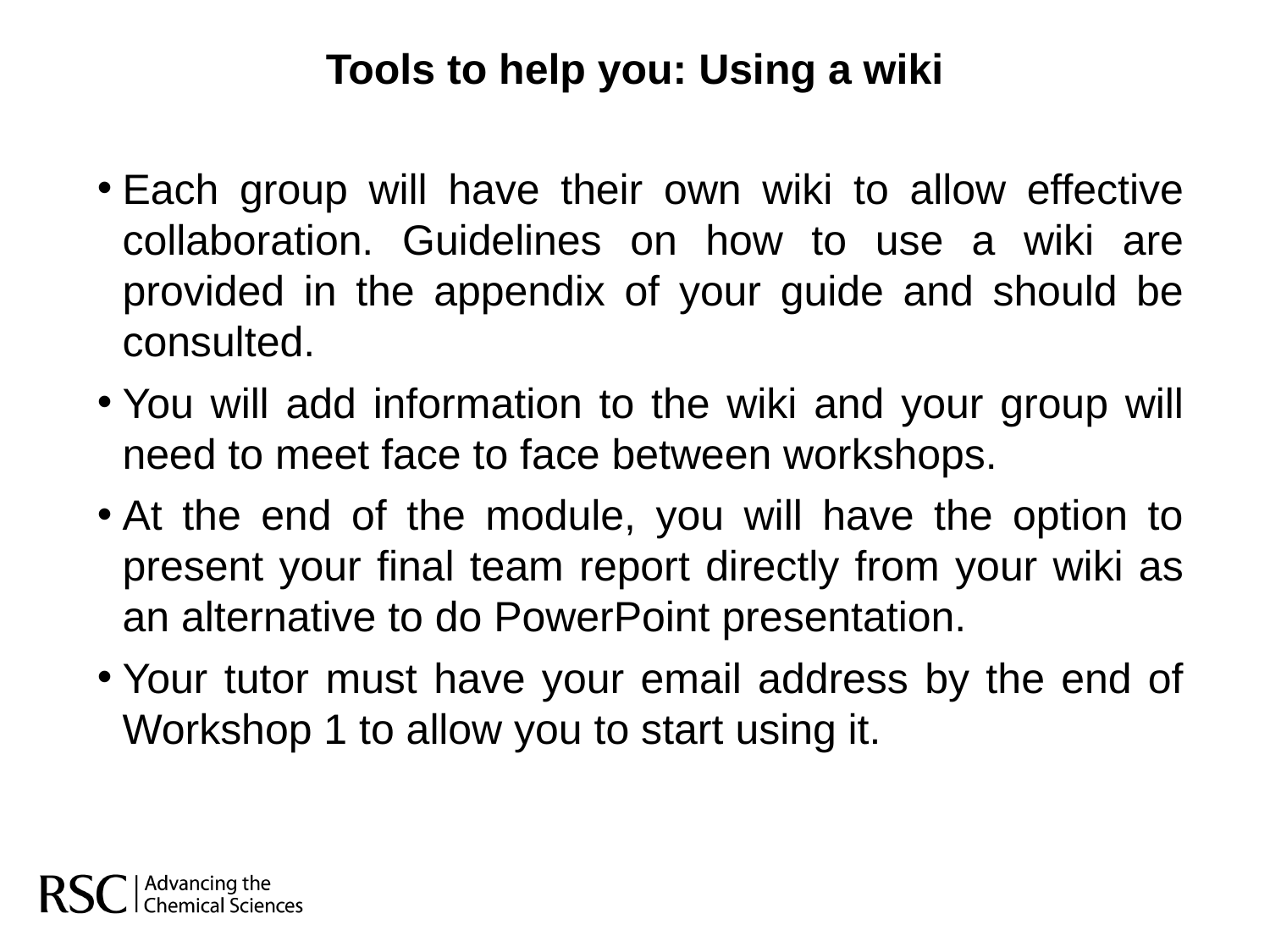

Tools to help you: Using a wiki
Each group will have their own wiki to allow effective collaboration. Guidelines on how to use a wiki are provided in the appendix of your guide and should be consulted.
You will add information to the wiki and your group will need to meet face to face between workshops.
At the end of the module, you will have the option to present your final team report directly from your wiki as an alternative to do PowerPoint presentation.
Your tutor must have your email address by the end of Workshop 1 to allow you to start using it.